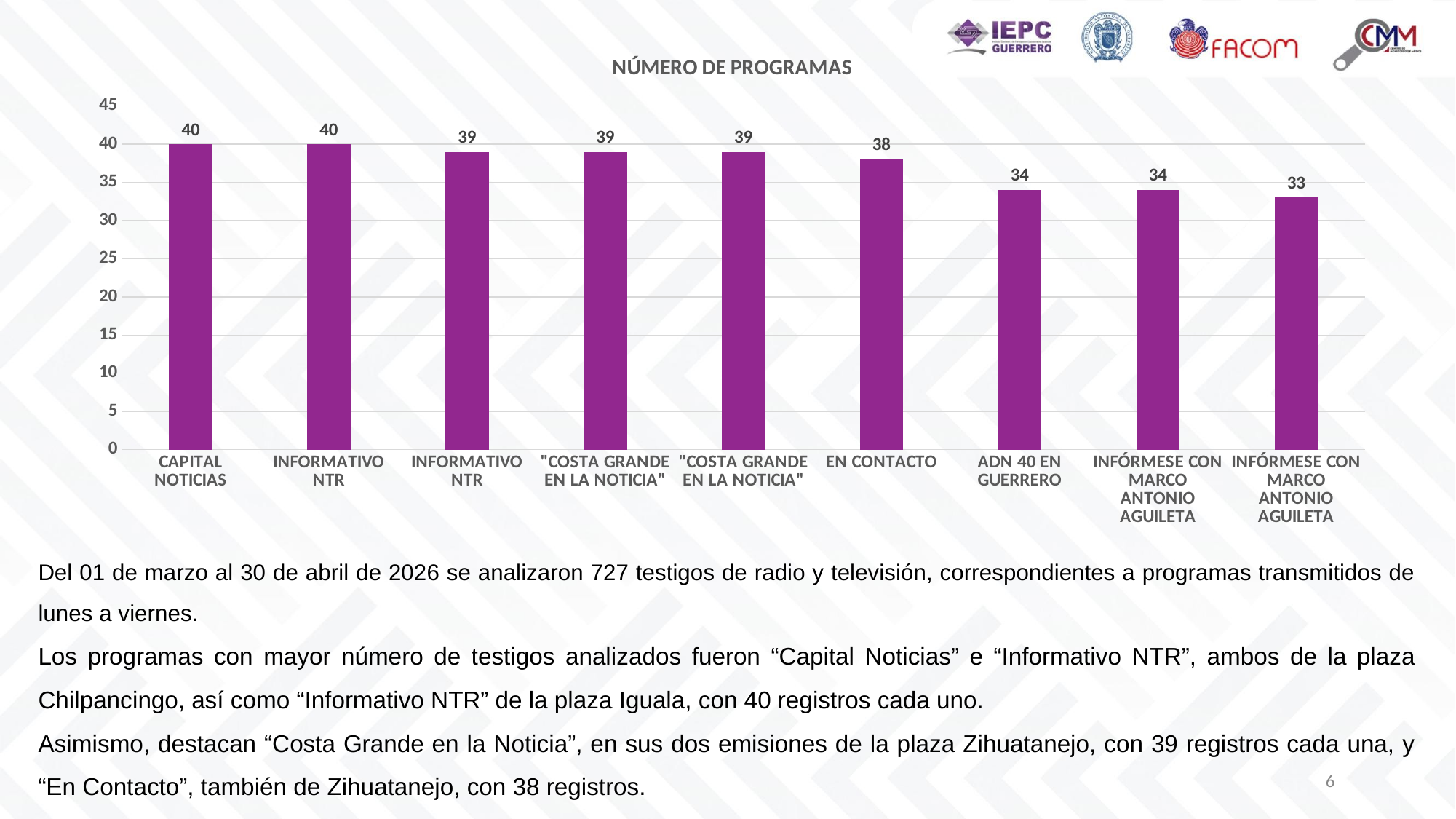

### Chart: NÚMERO DE PROGRAMAS

| Category | NO. DE PROGRAMAS |
|---|---|
| CAPITAL NOTICIAS | 40.0 |
| INFORMATIVO NTR | 40.0 |
| INFORMATIVO NTR | 39.0 |
| "COSTA GRANDE EN LA NOTICIA" | 39.0 |
| "COSTA GRANDE EN LA NOTICIA" | 39.0 |
| EN CONTACTO | 38.0 |
| ADN 40 EN GUERRERO | 34.0 |
| INFÓRMESE CON MARCO ANTONIO AGUILETA | 34.0 |
| INFÓRMESE CON MARCO ANTONIO AGUILETA | 33.0 |
Del 01 de marzo al 30 de abril de 2026 se analizaron 727 testigos de radio y televisión, correspondientes a programas transmitidos de lunes a viernes.
Los programas con mayor número de testigos analizados fueron “Capital Noticias” e “Informativo NTR”, ambos de la plaza Chilpancingo, así como “Informativo NTR” de la plaza Iguala, con 40 registros cada uno.
Asimismo, destacan “Costa Grande en la Noticia”, en sus dos emisiones de la plaza Zihuatanejo, con 39 registros cada una, y “En Contacto”, también de Zihuatanejo, con 38 registros.
6